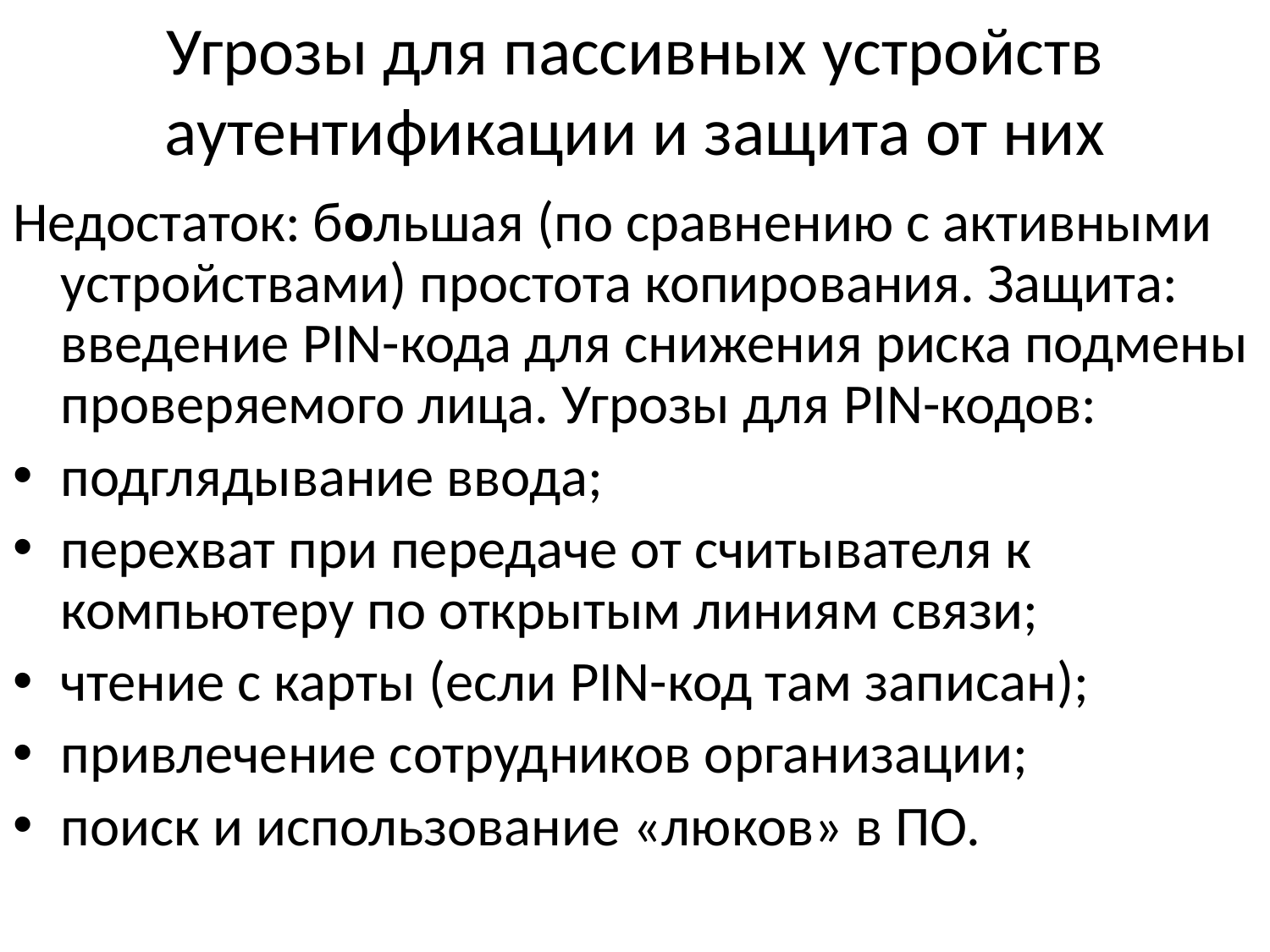

# Угрозы для пассивных устройств аутентификации и защита от них
Недостаток: большая (по сравнению с активными устройствами) простота копирования. Защита: введение PIN-кода для снижения риска подмены проверяемого лица. Угрозы для PIN-кодов:
подглядывание ввода;
перехват при передаче от считывателя к компьютеру по открытым линиям связи;
чтение с карты (если PIN-код там записан);
привлечение сотрудников организации;
поиск и использование «люков» в ПО.